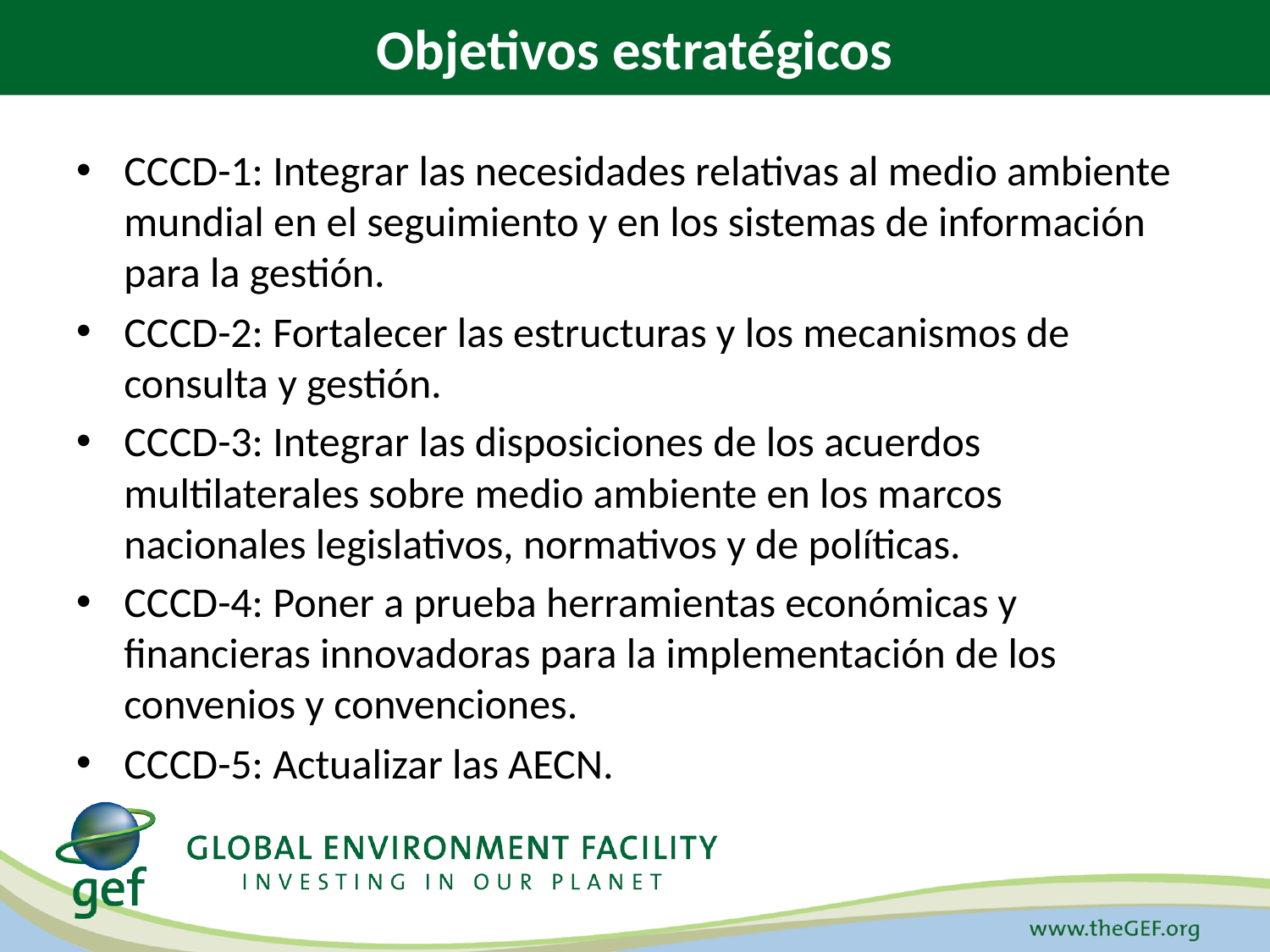

Objetivos estratégicos
CCCD-1: Integrar las necesidades relativas al medio ambiente mundial en el seguimiento y en los sistemas de información para la gestión.
CCCD-2: Fortalecer las estructuras y los mecanismos de consulta y gestión.
CCCD-3: Integrar las disposiciones de los acuerdos multilaterales sobre medio ambiente en los marcos nacionales legislativos, normativos y de políticas.
CCCD-4: Poner a prueba herramientas económicas y financieras innovadoras para la implementación de los convenios y convenciones.
CCCD-5: Actualizar las AECN.